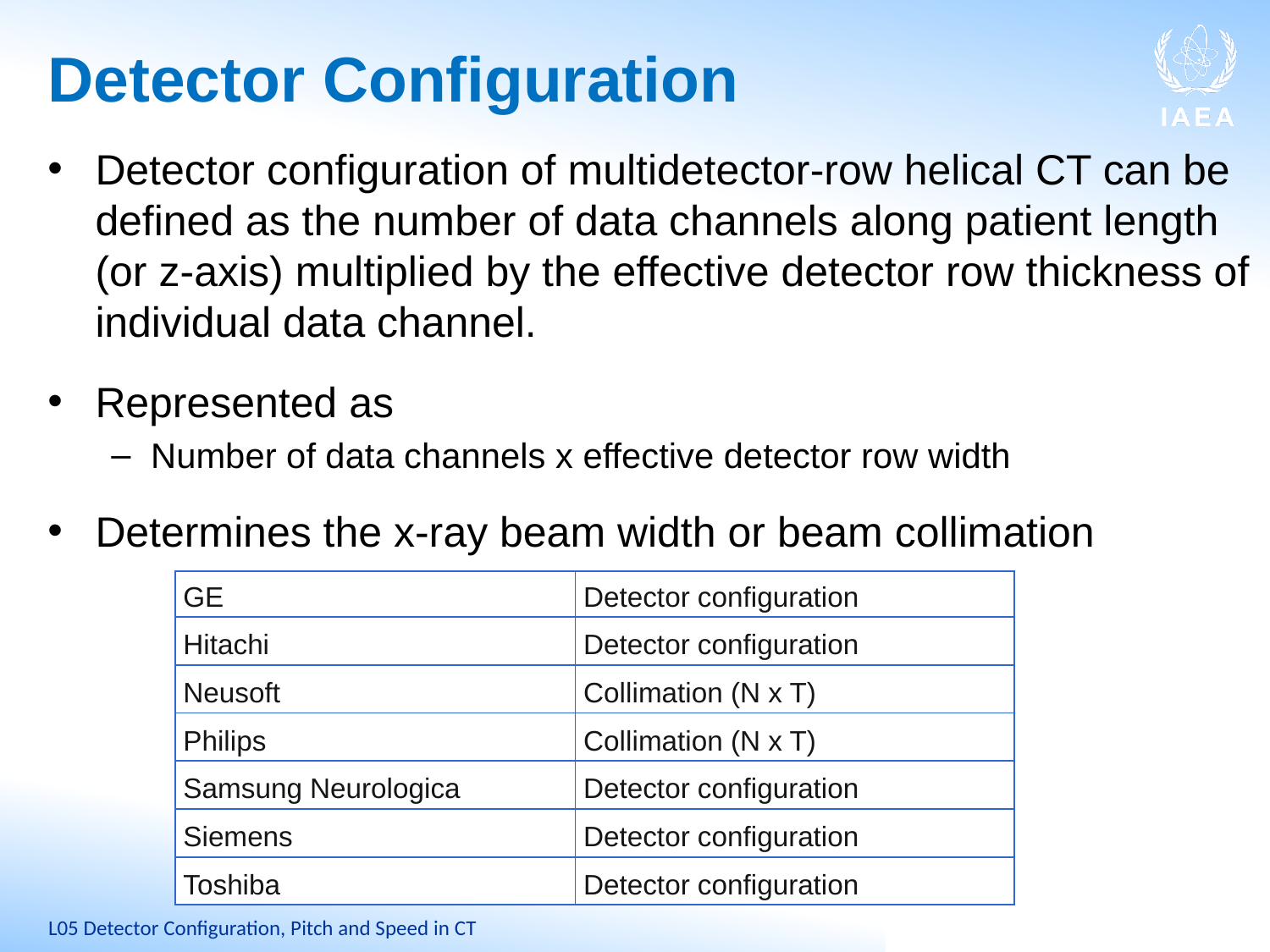

# Detector Configuration
Detector configuration of multidetector-row helical CT can be defined as the number of data channels along patient length (or z-axis) multiplied by the effective detector row thickness of individual data channel.
Represented as
Number of data channels x effective detector row width
Determines the x-ray beam width or beam collimation
| GE | Detector configuration |
| --- | --- |
| Hitachi | Detector configuration |
| Neusoft | Collimation (N x T) |
| Philips | Collimation (N x T) |
| Samsung Neurologica | Detector configuration |
| Siemens | Detector configuration |
| Toshiba | Detector configuration |